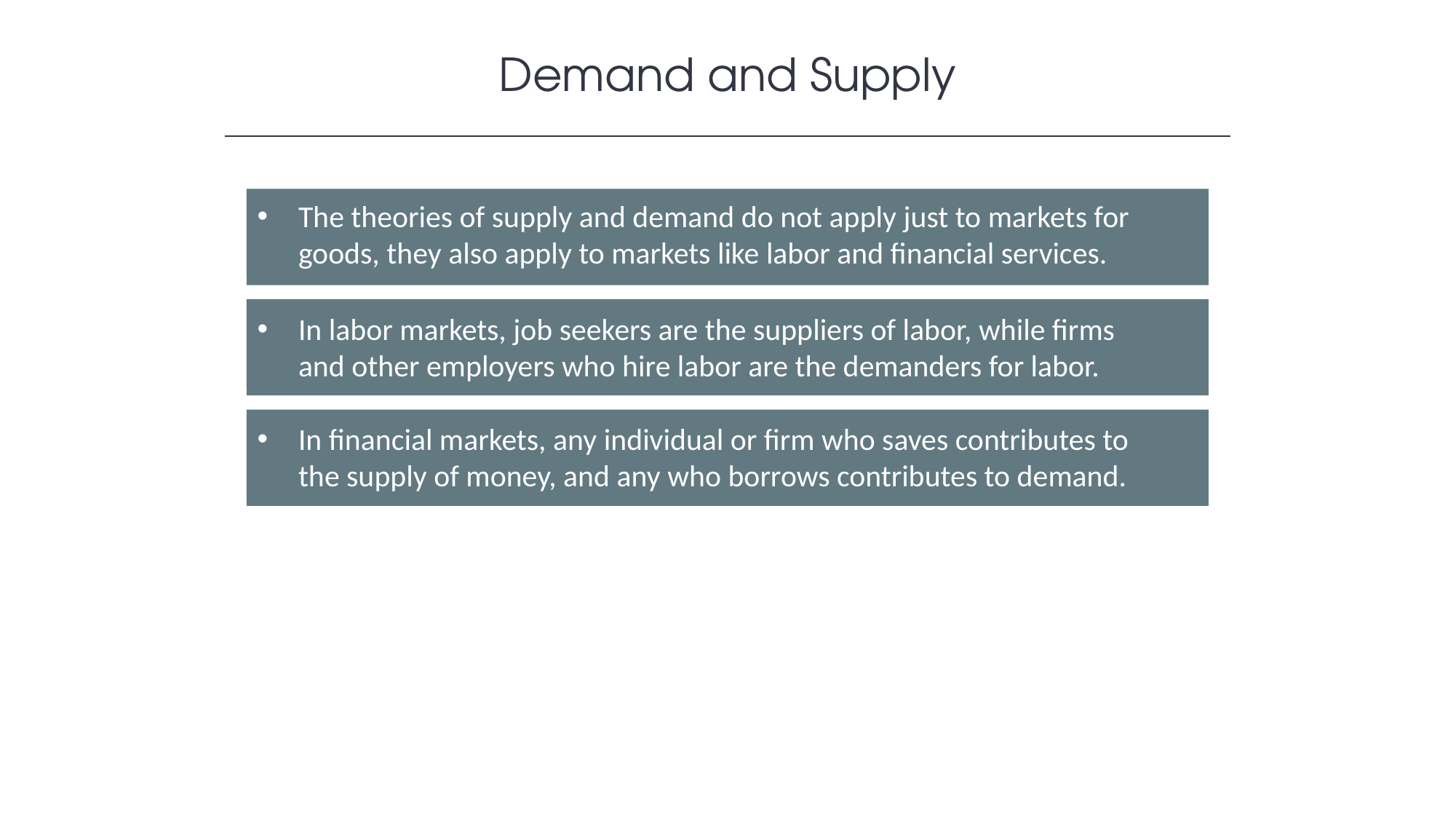

Demand and Supply

The theories of supply and demand do not apply just to markets for goods, they also apply to markets like labor and financial services.

In labor markets, job seekers are the suppliers of labor, while firms and other employers who hire labor are the demanders for labor.

In financial markets, any individual or firm who saves contributes to the supply of money, and any who borrows contributes to demand.